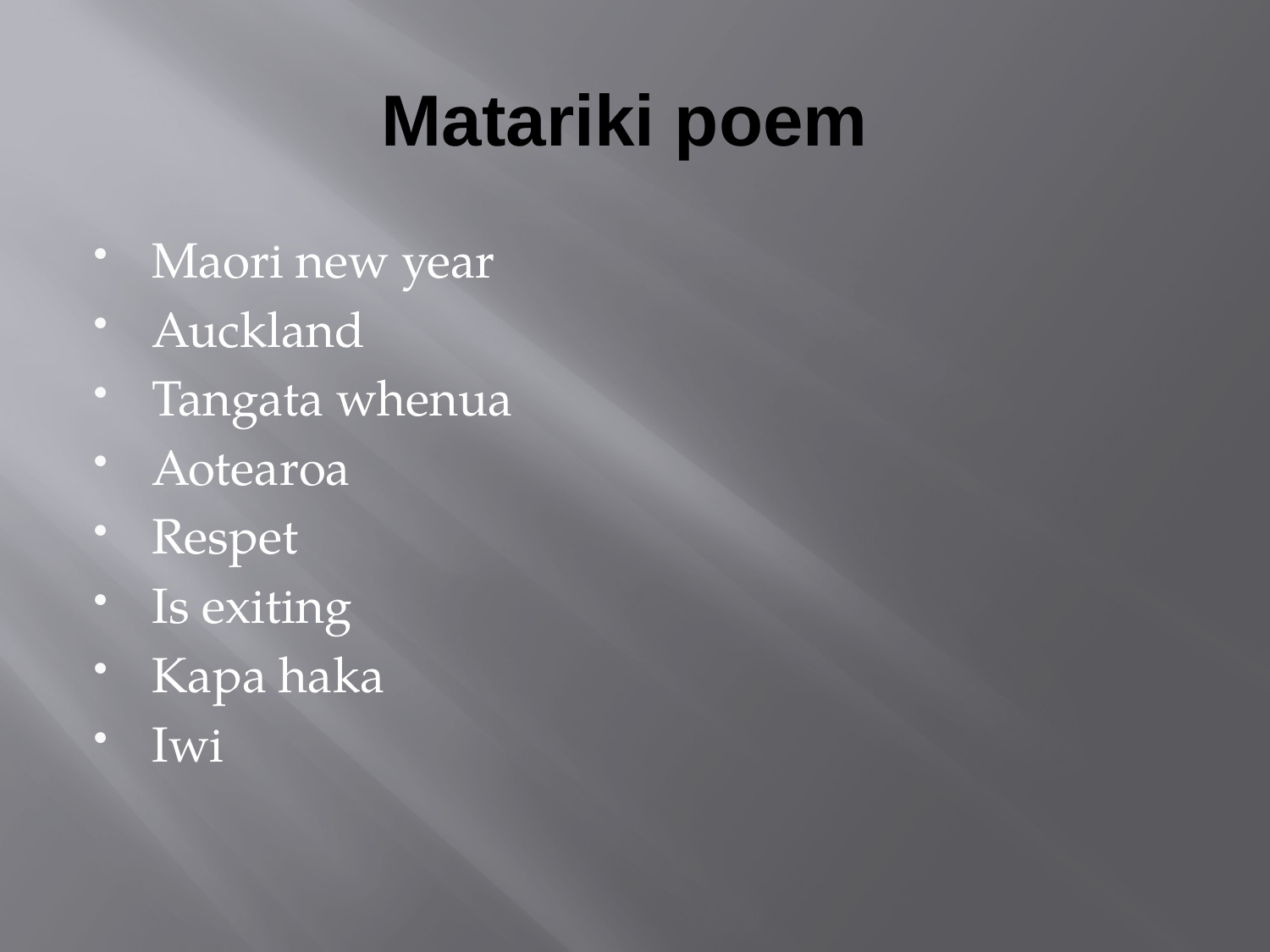

# Matariki poem
Maori new year
Auckland
Tangata whenua
Aotearoa
Respet
Is exiting
Kapa haka
Iwi